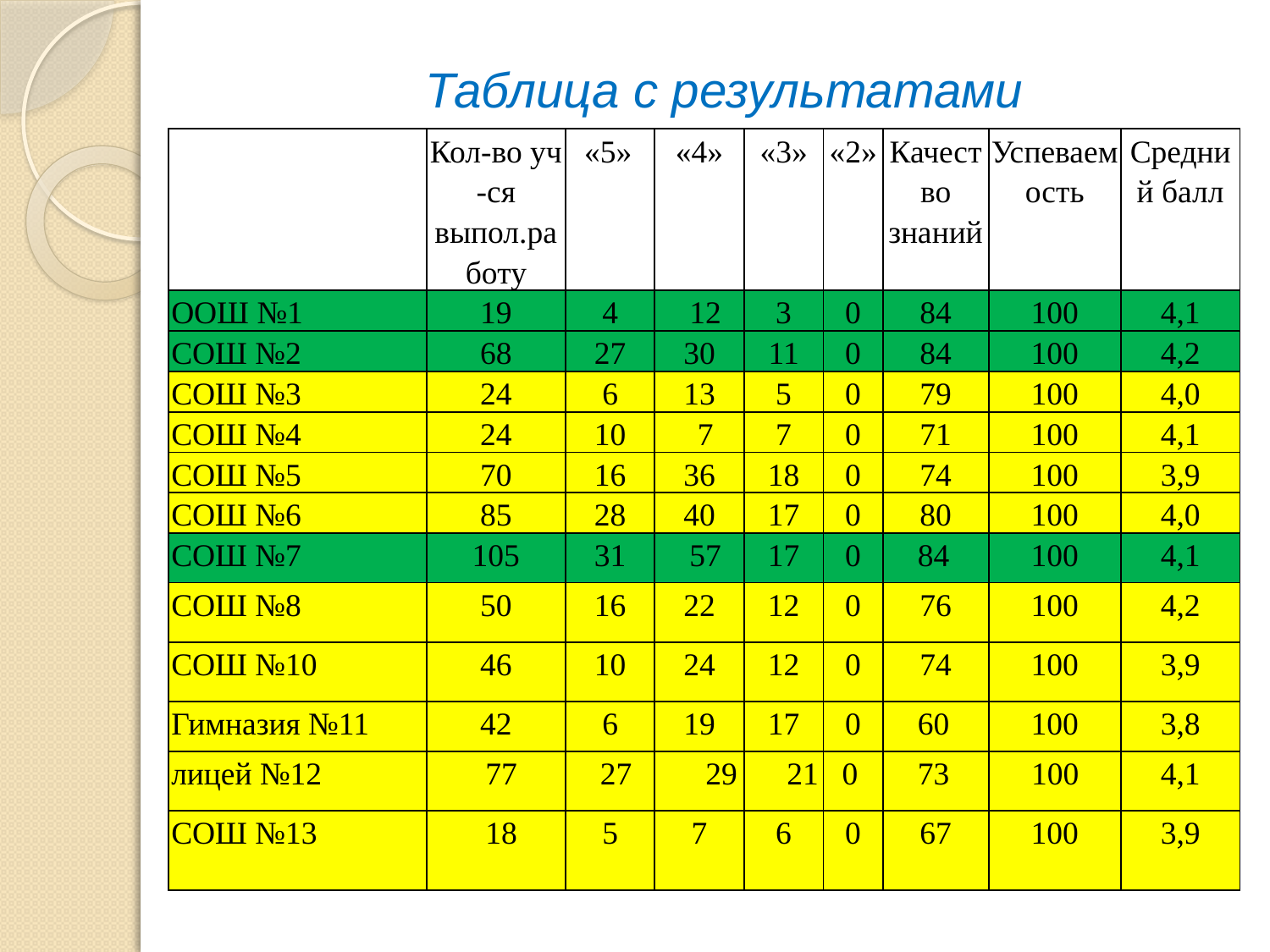

# Таблица с результатами
|  | Кол-во уч -ся выпол.работу | «5» | «4» | «3» | «2» | Качество знаний | Успеваемость | Средний балл |
| --- | --- | --- | --- | --- | --- | --- | --- | --- |
| ООШ №1 | 19 | 4 | 12 | 3 | 0 | 84 | 100 | 4,1 |
| СОШ №2 | 68 | 27 | 30 | 11 | 0 | 84 | 100 | 4,2 |
| СОШ №3 | 24 | 6 | 13 | 5 | 0 | 79 | 100 | 4,0 |
| СОШ №4 | 24 | 10 | 7 | 7 | 0 | 71 | 100 | 4,1 |
| СОШ №5 | 70 | 16 | 36 | 18 | 0 | 74 | 100 | 3,9 |
| СОШ №6 | 85 | 28 | 40 | 17 | 0 | 80 | 100 | 4,0 |
| СОШ №7 | 105 | 31 | 57 | 17 | 0 | 84 | 100 | 4,1 |
| СОШ №8 | 50 | 16 | 22 | 12 | 0 | 76 | 100 | 4,2 |
| СОШ №10 | 46 | 10 | 24 | 12 | 0 | 74 | 100 | 3,9 |
| Гимназия №11 | 42 | 6 | 19 | 17 | 0 | 60 | 100 | 3,8 |
| лицей №12 | 77 | 27 | 29 | 21 | 0 | 73 | 100 | 4,1 |
| СОШ №13 | 18 | 5 | 7 | 6 | 0 | 67 | 100 | 3,9 |